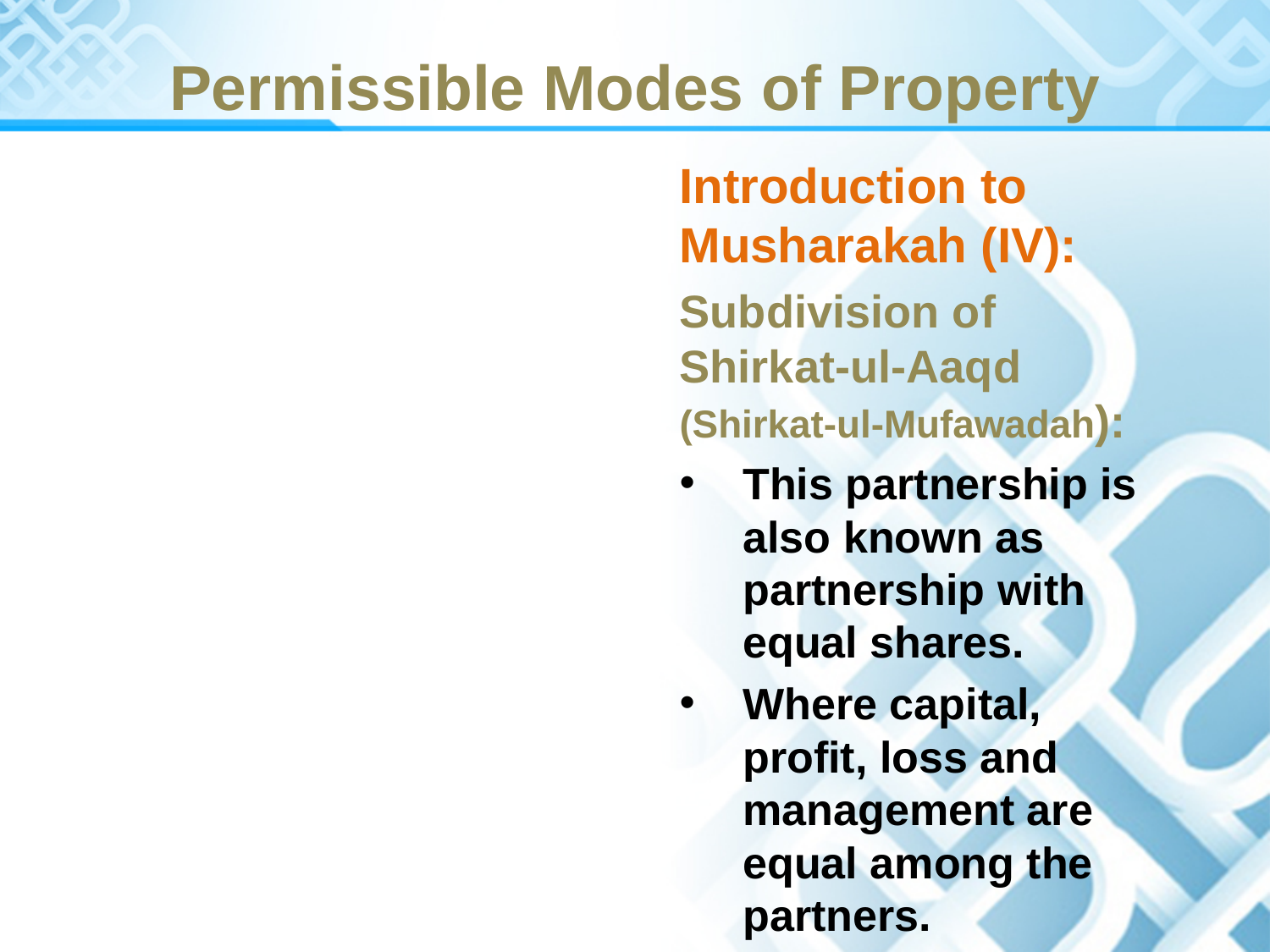

Permissible Modes of Property
Introduction to Musharakah (IV):
Subdivision of Shirkat-ul-Aaqd (Shirkat-ul-Mufawadah):
This partnership is also known as partnership with equal shares.
Where capital, profit, loss and management are equal among the partners.